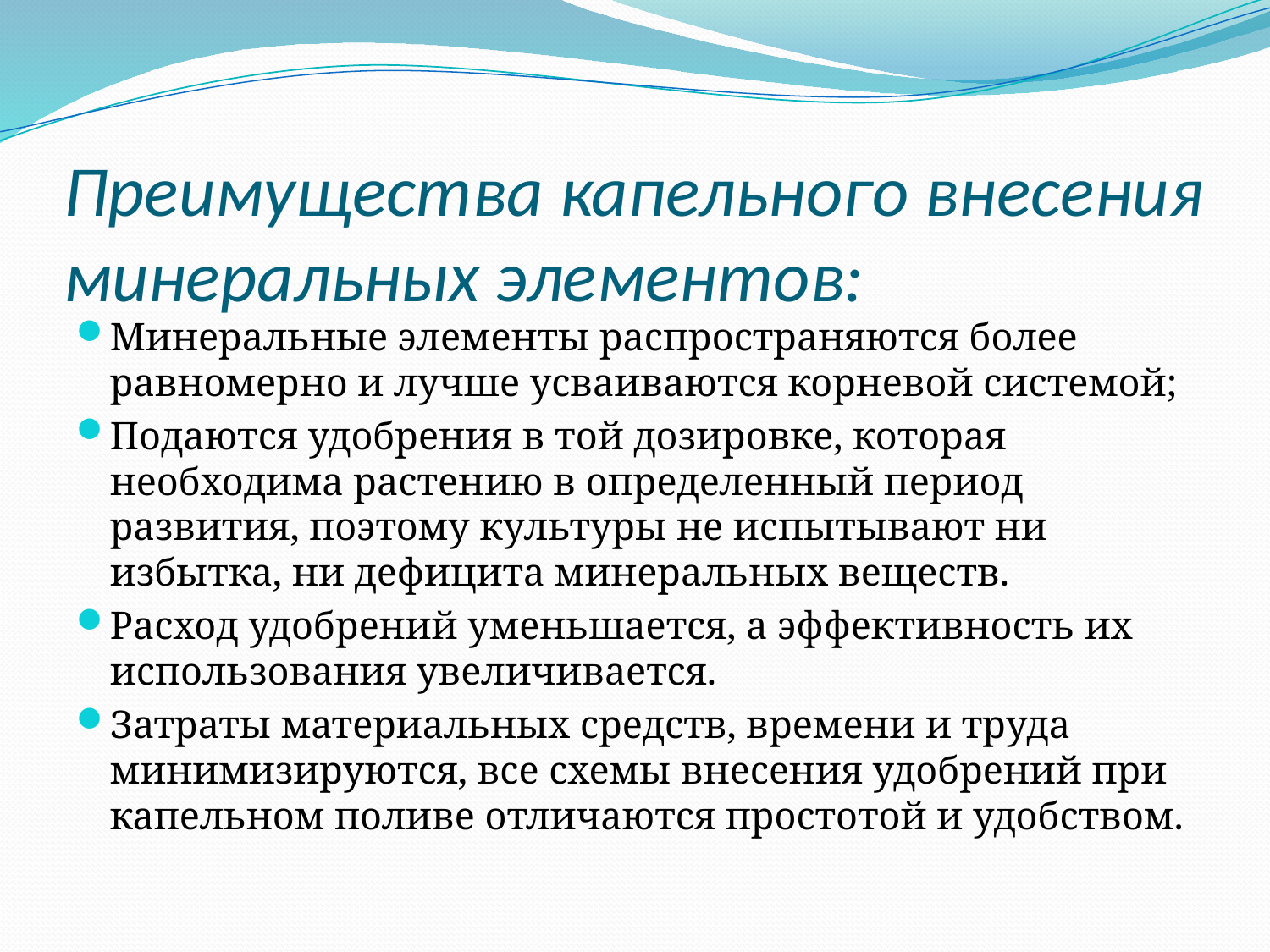

# Преимущества капельного внесения минеральных элементов:
Минеральные элементы распространяются более равномерно и лучше усваиваются корневой системой;
Подаются удобрения в той дозировке, которая необходима растению в определенный период развития, поэтому культуры не испытывают ни избытка, ни дефицита минеральных веществ.
Расход удобрений уменьшается, а эффективность их использования увеличивается.
Затраты материальных средств, времени и труда минимизируются, все схемы внесения удобрений при капельном поливе отличаются простотой и удобством.